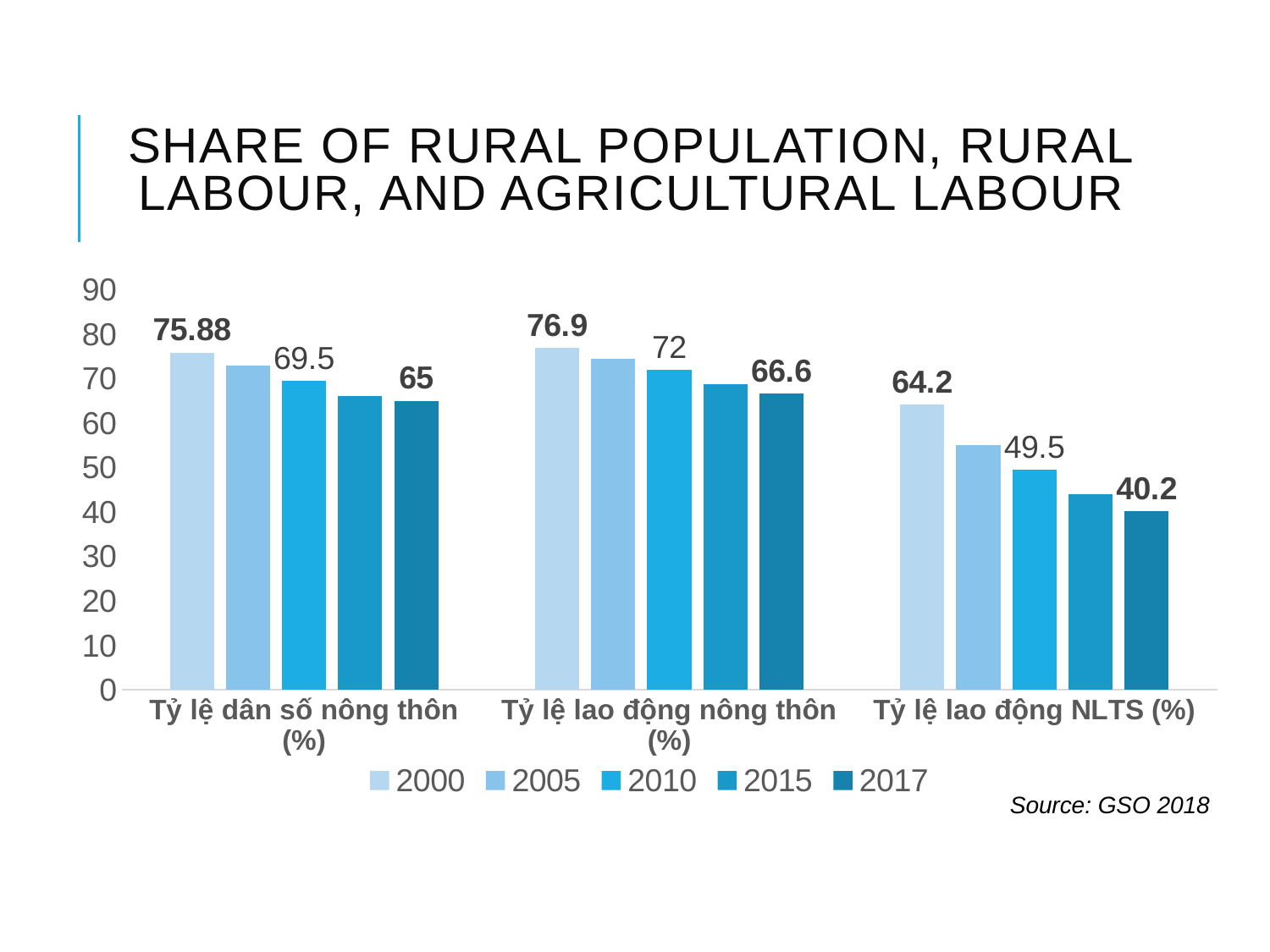

# Share of rural population, rural labour, and agricultural labour

### Chart

| Category | 2000 | 2005 | 2010 | 2015 | 2017 |
|---|---|---|---|---|---|
| Tỷ lệ dân số nông thôn (%) | 75.88 | 72.9 | 69.5 | 66.06 | 65.0 |
| Tỷ lệ lao động nông thôn (%) | 76.9 | 74.5 | 72.0 | 68.7 | 66.6 |
| Tỷ lệ lao động NLTS (%) | 64.2 | 55.1 | 49.5 | 44.0 | 40.2 |
Source: GSO 2018